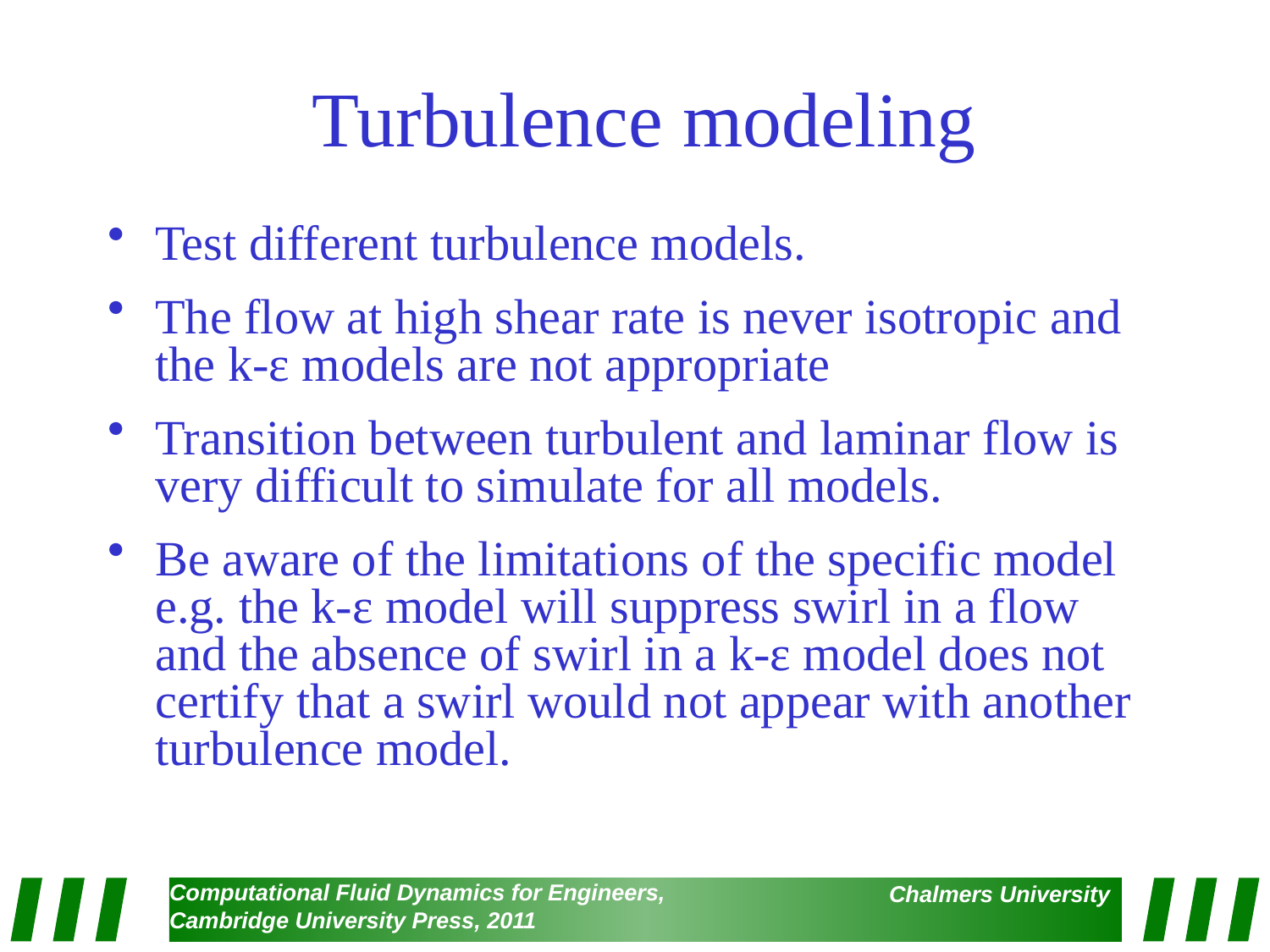

# Turbulence modeling
Test different turbulence models.

The flow at high shear rate is never isotropic and the k-ε models are not appropriate

Transition between turbulent and laminar flow is very difficult to simulate for all models.

Be aware of the limitations of the specific model e.g. the k-ε model will suppress swirl in a flow and the absence of swirl in a k-ε model does not certify that a swirl would not appear with another turbulence model.